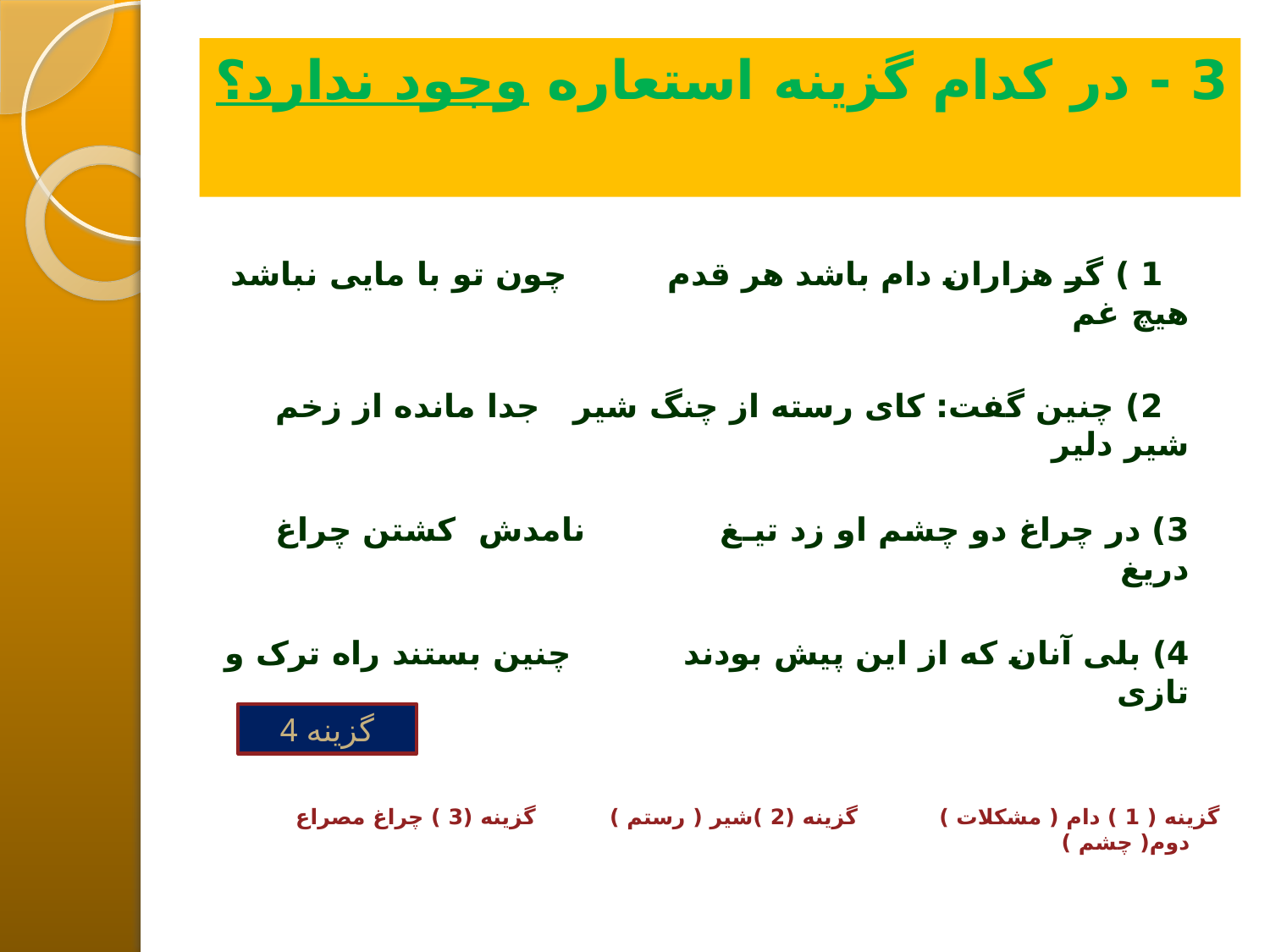

# 3 - در کدام گزینه استعاره وجود ندارد؟

     1 ) گر هزاران دام باشد هر قدم         چون تو با مایی نباشد هیچ غم

     2) چنین گفت: کای رسته از چنگ شیر   جدا مانده از زخم شیر دلیر
3) در چراغ دو چشم او زد تیـغ            نامدش  کشتن چراغ دریغ
4) بلی آنان که از این پیش بودند          چنین بستند راه ترک و تازی

گزینه ( 1 ) دام ( مشکلات )           گزینه (2 )شیر ( رستم )          گزینه (3 ) چراغ مصراع دوم( چشم )
گزینه 4